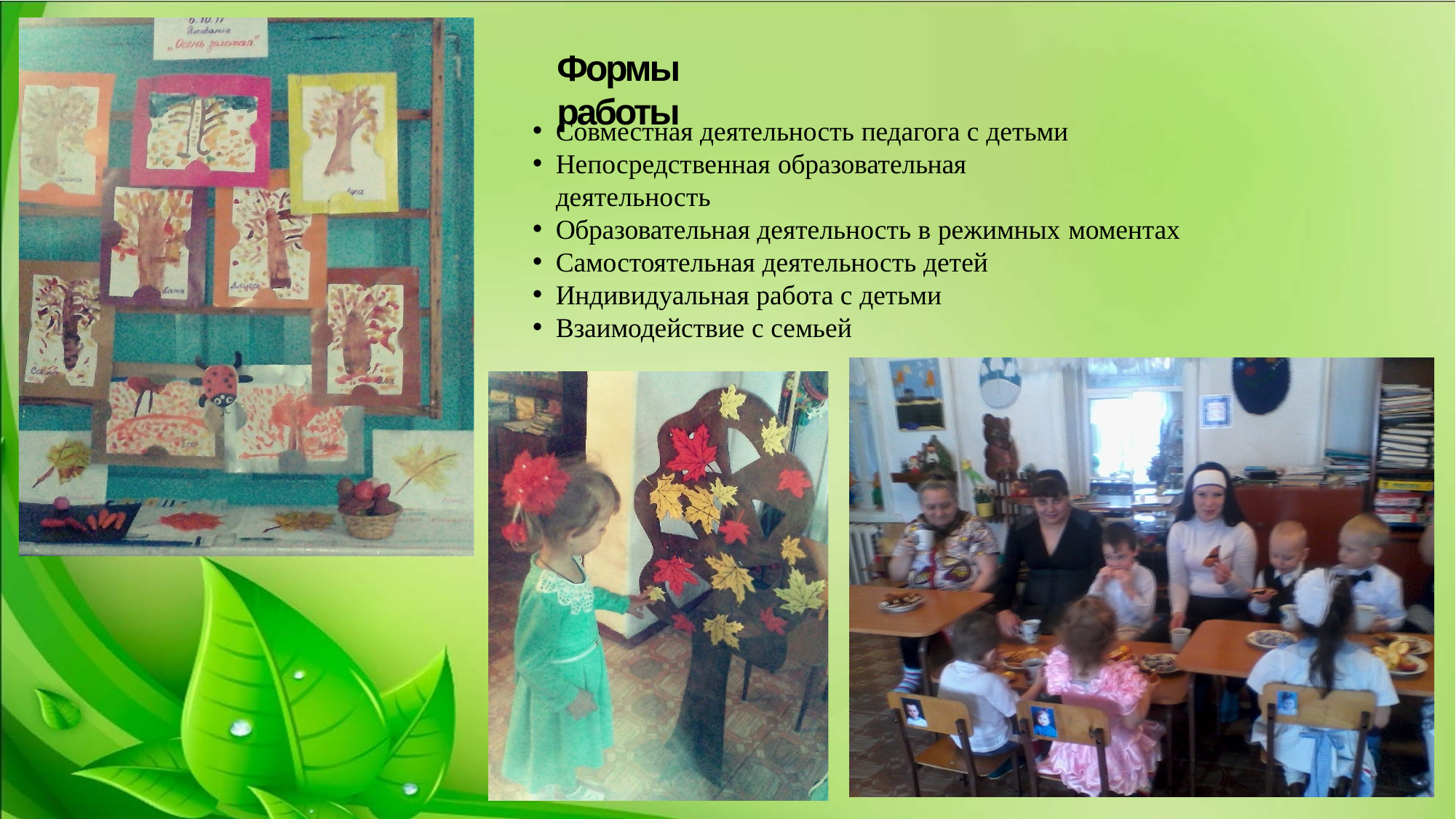

# Формы работы
Совместная деятельность педагога с детьми
Непосредственная образовательная	деятельность
Образовательная деятельность в режимных моментах
Самостоятельная деятельность детей
Индивидуальная работа с детьми
Взаимодействие с семьей